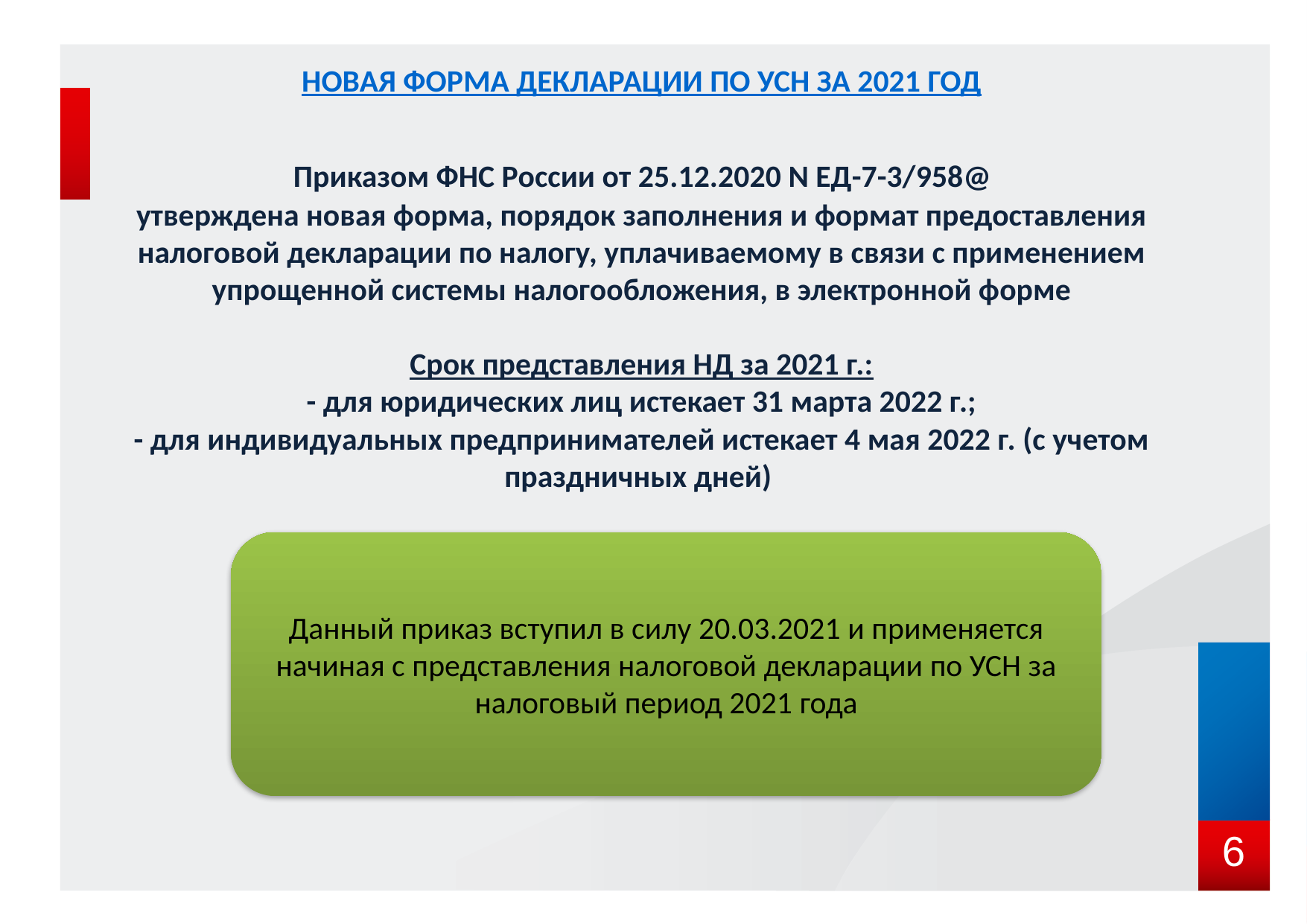

# НОВАЯ ФОРМА ДЕКЛАРАЦИИ ПО УСН ЗА 2021 ГОД  Приказом ФНС России от 25.12.2020 N ЕД-7-3/958@ утверждена новая форма, порядок заполнения и формат предоставления налоговой декларации по налогу, уплачиваемому в связи с применением упрощенной системы налогообложения, в электронной форме Срок представления НД за 2021 г.: - для юридических лиц истекает 31 марта 2022 г.; - для индивидуальных предпринимателей истекает 4 мая 2022 г. (с учетом праздничных дней)
Данный приказ вступил в силу 20.03.2021 и применяется начиная с представления налоговой декларации по УСН за налоговый период 2021 года
6